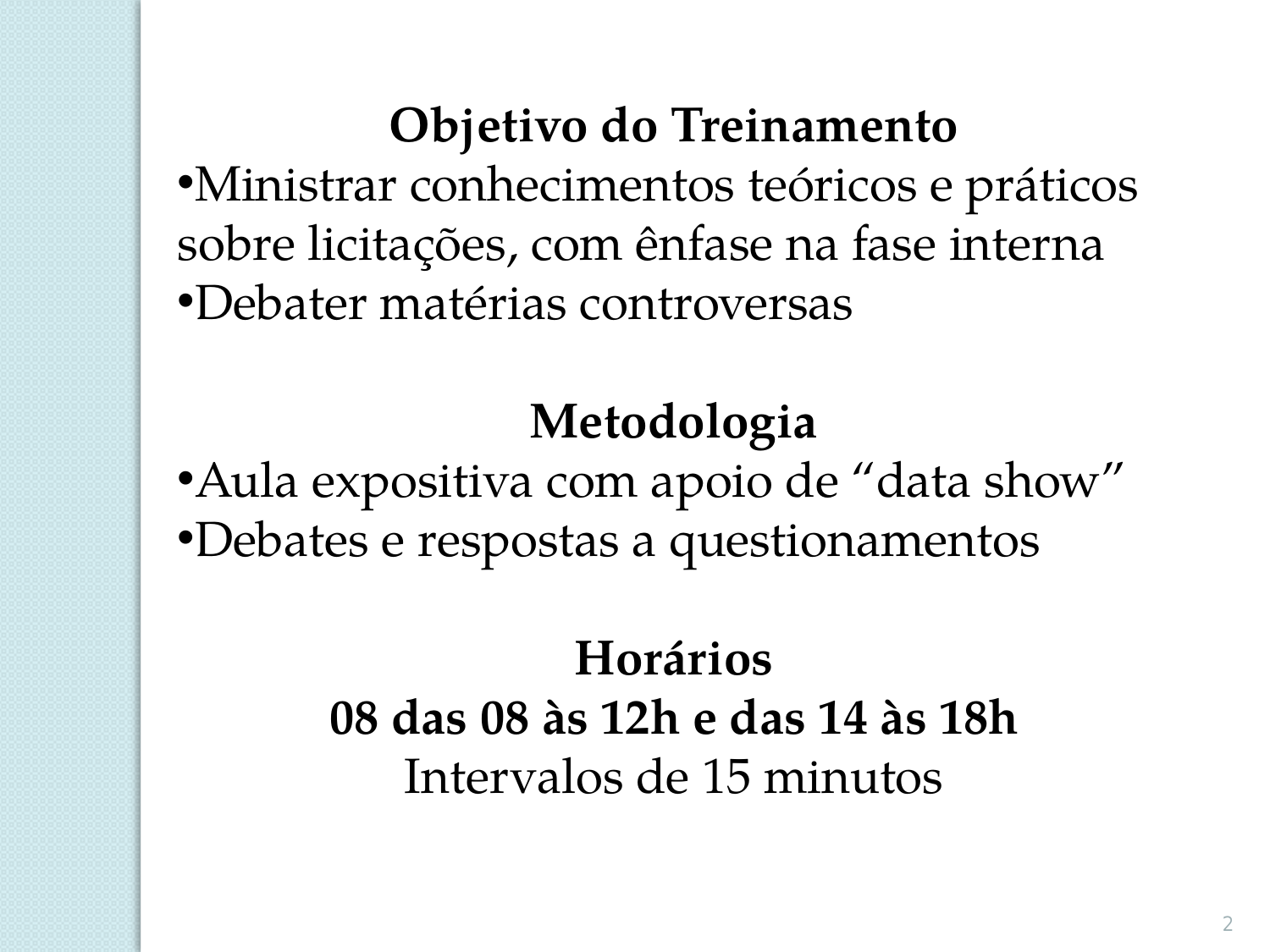

Objetivo do Treinamento
Ministrar conhecimentos teóricos e práticos sobre licitações, com ênfase na fase interna
Debater matérias controversas

Metodologia
Aula expositiva com apoio de “data show”
Debates e respostas a questionamentos

Horários
08 das 08 às 12h e das 14 às 18h
Intervalos de 15 minutos

2